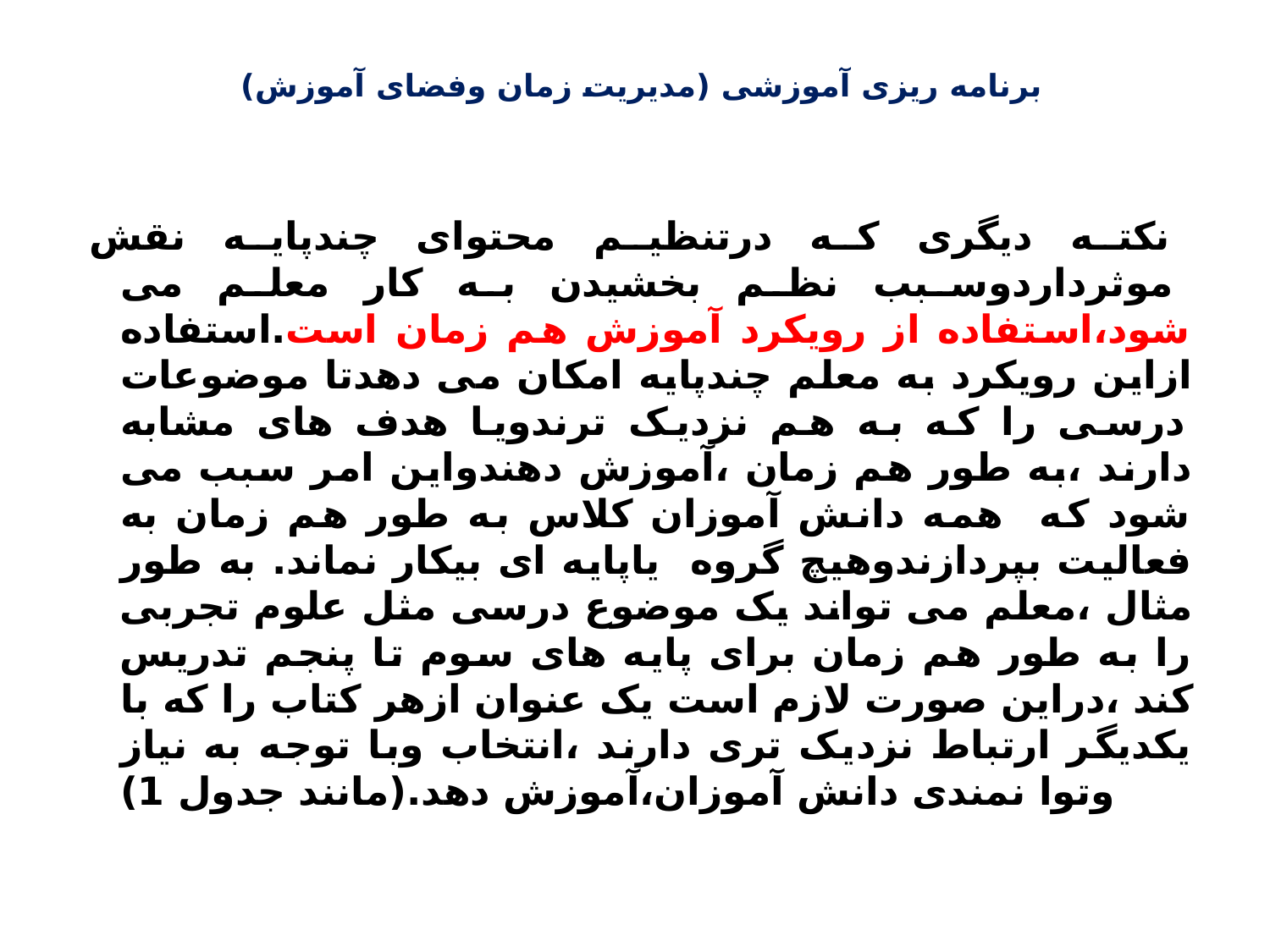

# برنامه ریزی آموزشی (مدیریت زمان وفضای آموزش)
نکته دیگری که درتنظیم محتوای چندپایه نقش موثرداردوسبب نظم بخشیدن به کار معلم می شود،استفاده از رویکرد آموزش هم زمان است.استفاده ازاین رویکرد به معلم چندپایه امکان می دهدتا موضوعات درسی را که به هم نزدیک ترندویا هدف های مشابه دارند ،به طور هم زمان ،آموزش دهندواین امر سبب می شود که  همه دانش آموزان کلاس به طور هم زمان به فعالیت بپردازندوهیچ گروه  یاپایه ای بیکار نماند. به طور مثال ،معلم می تواند یک موضوع درسی مثل علوم تجربی را به طور هم زمان برای پایه های سوم تا پنجم تدریس کند ،دراین صورت لازم است یک عنوان ازهر کتاب را که با یکدیگر ارتباط نزدیک تری دارند ،انتخاب وبا توجه به نیاز وتوا نمندی دانش آموزان،آموزش دهد.(مانند جدول 1)